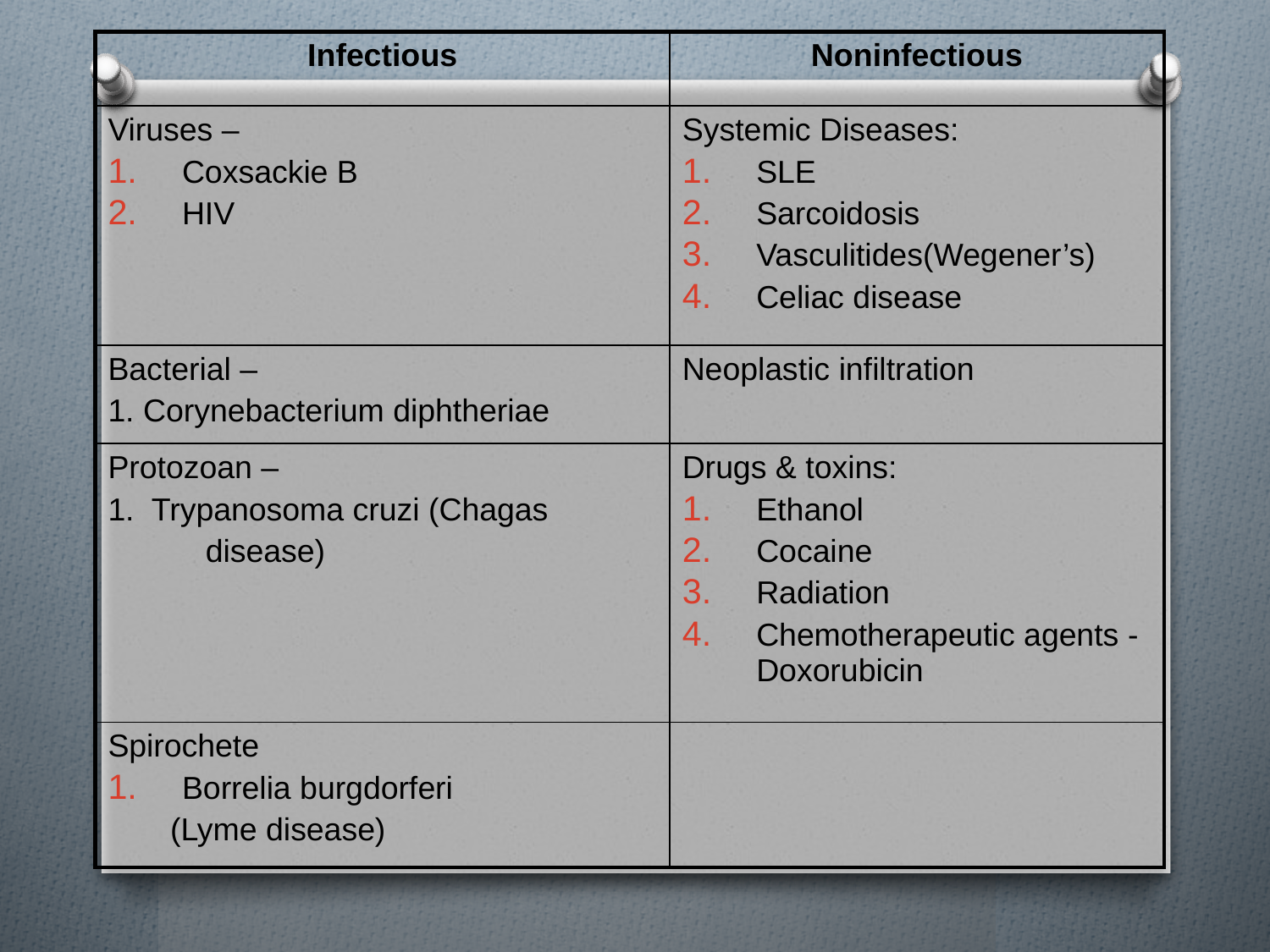

| Infectious | Noninfectious |
| --- | --- |
| Viruses – Coxsackie B HIV | Systemic Diseases: SLE Sarcoidosis Vasculitides(Wegener’s) Celiac disease |
| Bacterial – 1. Corynebacterium diphtheriae | Neoplastic infiltration |
| Protozoan – 1. Trypanosoma cruzi (Chagas disease) | Drugs & toxins: Ethanol Cocaine Radiation Chemotherapeutic agents - Doxorubicin |
| Spirochete Borrelia burgdorferi (Lyme disease) |  |